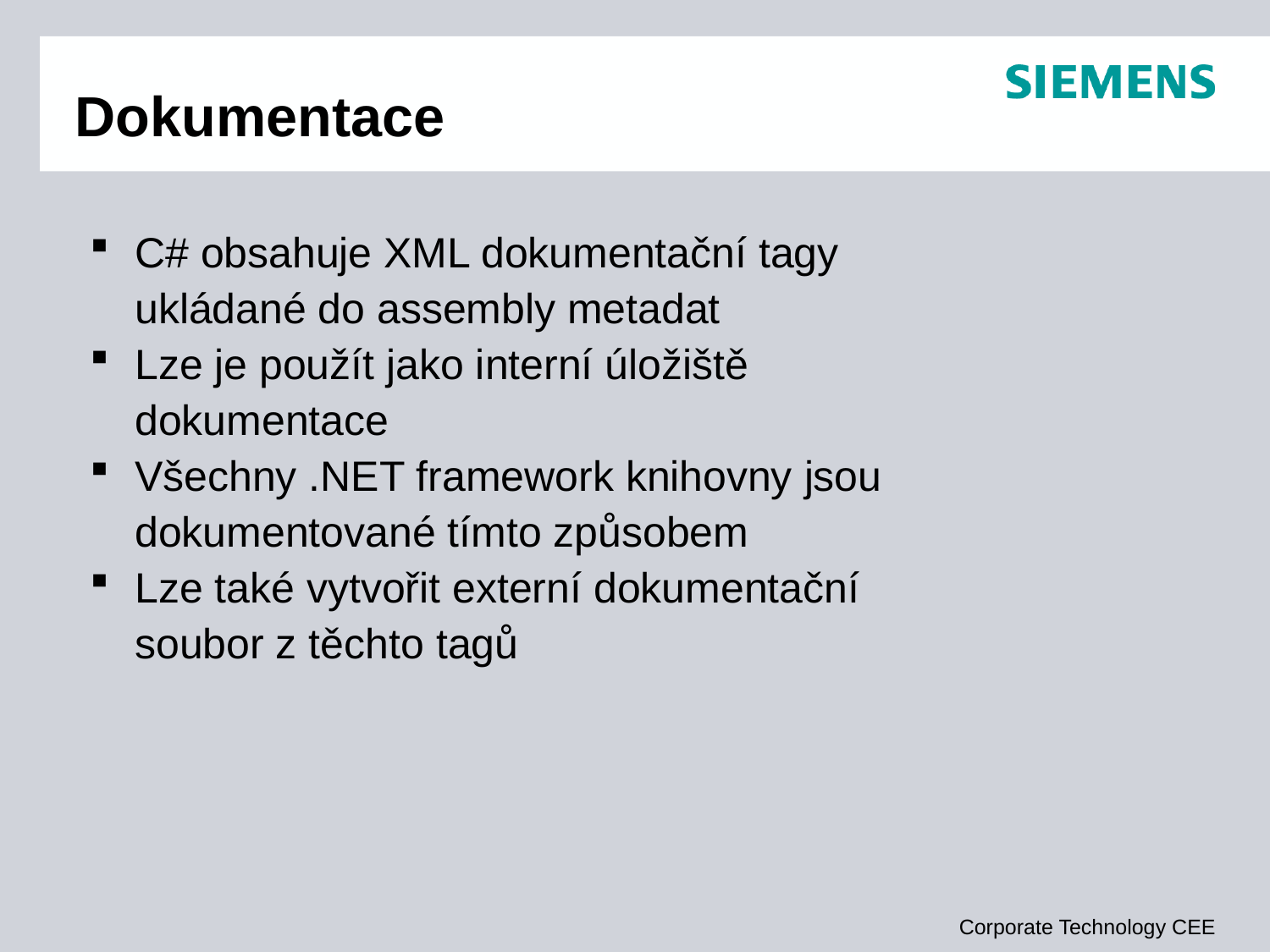

# Dokumentace
C# obsahuje XML dokumentační tagy ukládané do assembly metadat
Lze je použít jako interní úložiště dokumentace
Všechny .NET framework knihovny jsou dokumentované tímto způsobem
Lze také vytvořit externí dokumentační soubor z těchto tagů